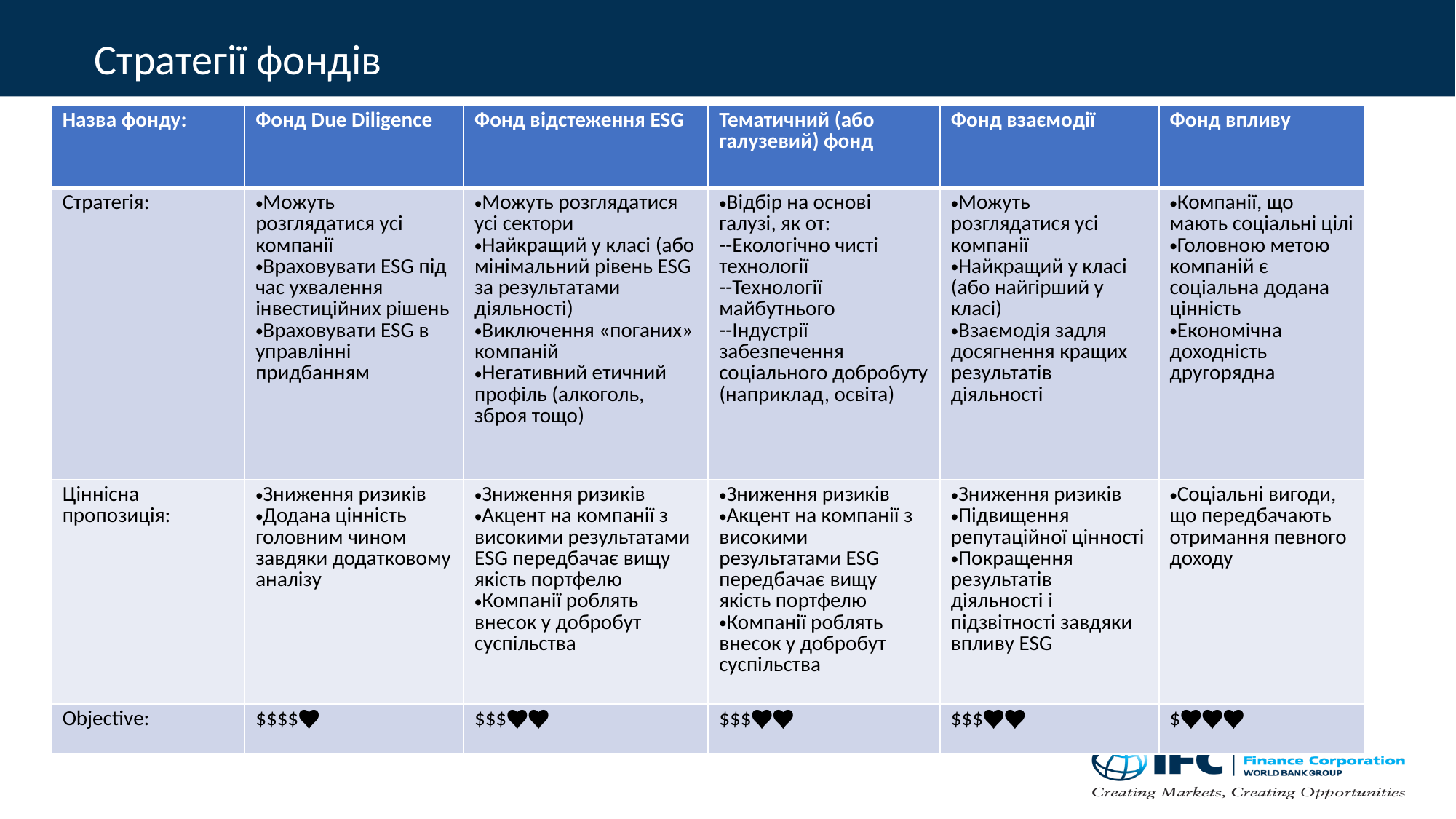

# Стратегії фондів
| Назва фонду: | Фонд Due Diligence | Фонд відстеження ESG | Тематичний (або галузевий) фонд | Фонд взаємодії | Фонд впливу |
| --- | --- | --- | --- | --- | --- |
| Стратегія: | Можуть розглядатися усі компанії Враховувати ESG під час ухвалення інвестиційних рішень Враховувати ESG в управлінні придбанням | Можуть розглядатися усі сектори Найкращий у класі (або мінімальний рівень ESG за результатами діяльності) Виключення «поганих» компаній Негативний етичний профіль (алкоголь, зброя тощо) | Відбір на основі галузі, як от: --Екологічно чисті технології --Технології майбутнього --Індустрії забезпечення соціального добробуту (наприклад, освіта) | Можуть розглядатися усі компанії Найкращий у класі (або найгірший у класі) Взаємодія задля досягнення кращих результатів діяльності | Компанії, що мають соціальні цілі Головною метою компаній є соціальна додана цінність Економічна доходність другорядна |
| Ціннісна пропозиція: | Зниження ризиків Додана цінність головним чином завдяки додатковому аналізу | Зниження ризиків Акцент на компанії з високими результатами ESG передбачає вищу якість портфелю Компанії роблять внесок у добробут суспільства | Зниження ризиків Акцент на компанії з високими результатами ESG передбачає вищу якість портфелю Компанії роблять внесок у добробут суспільства | Зниження ризиків Підвищення репутаційної цінності Покращення результатів діяльності і підзвітності завдяки впливу ESG | Соціальні вигоди, що передбачають отримання певного доходу |
| Objective: | $$$$♥ | $$$♥♥ | $$$♥♥ | $$$♥♥ | $♥♥♥ |